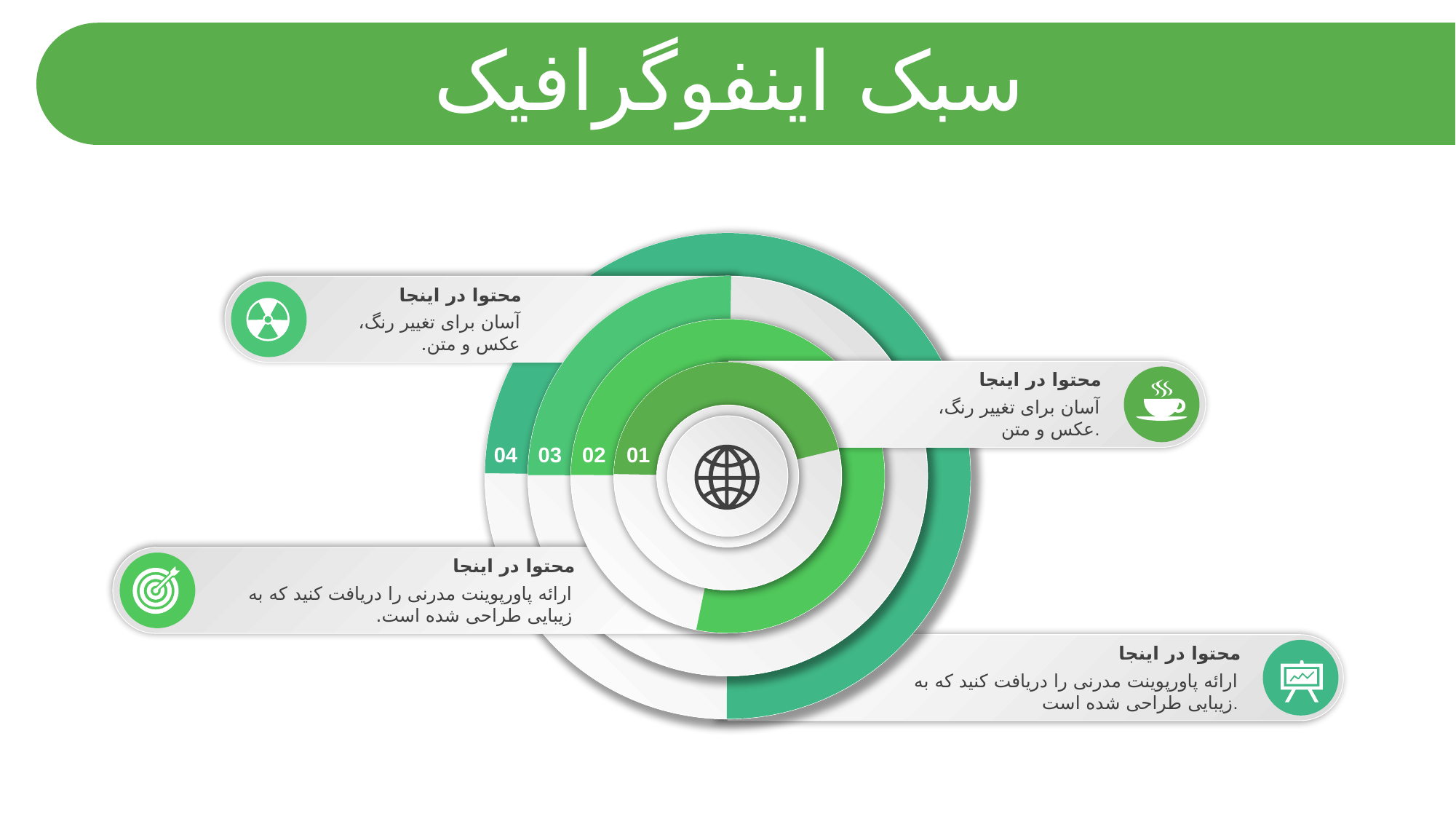

سبک اینفوگرافیک

محتوا در اینجا
آسان برای تغییر رنگ، عکس و متن.

محتوا در اینجا
آسان برای تغییر رنگ، عکس و متن.

04
03
02
01

محتوا در اینجا
ارائه پاورپوینت مدرنی را دریافت کنید که به زیبایی طراحی شده است.

محتوا در اینجا
ارائه پاورپوینت مدرنی را دریافت کنید که به زیبایی طراحی شده است.